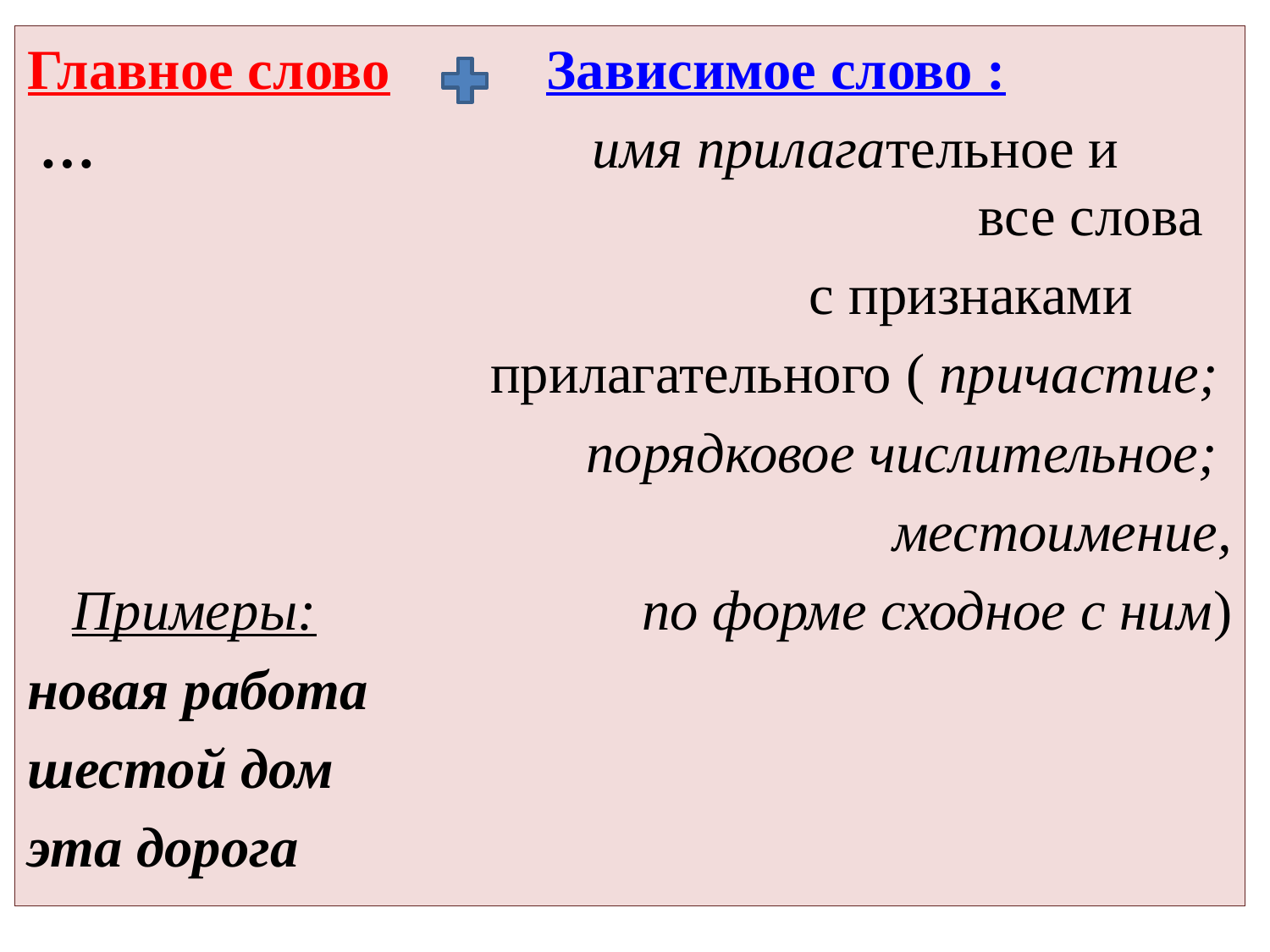

Главное слово           Зависимое слово :
…                                   имя прилагательное и                                            все слова
                     с признаками
прилагательного ( причастие;
порядковое числительное;
местоимение,
 Примеры:                       по форме сходное с ним)
новая работа
шестой дом
эта дорога